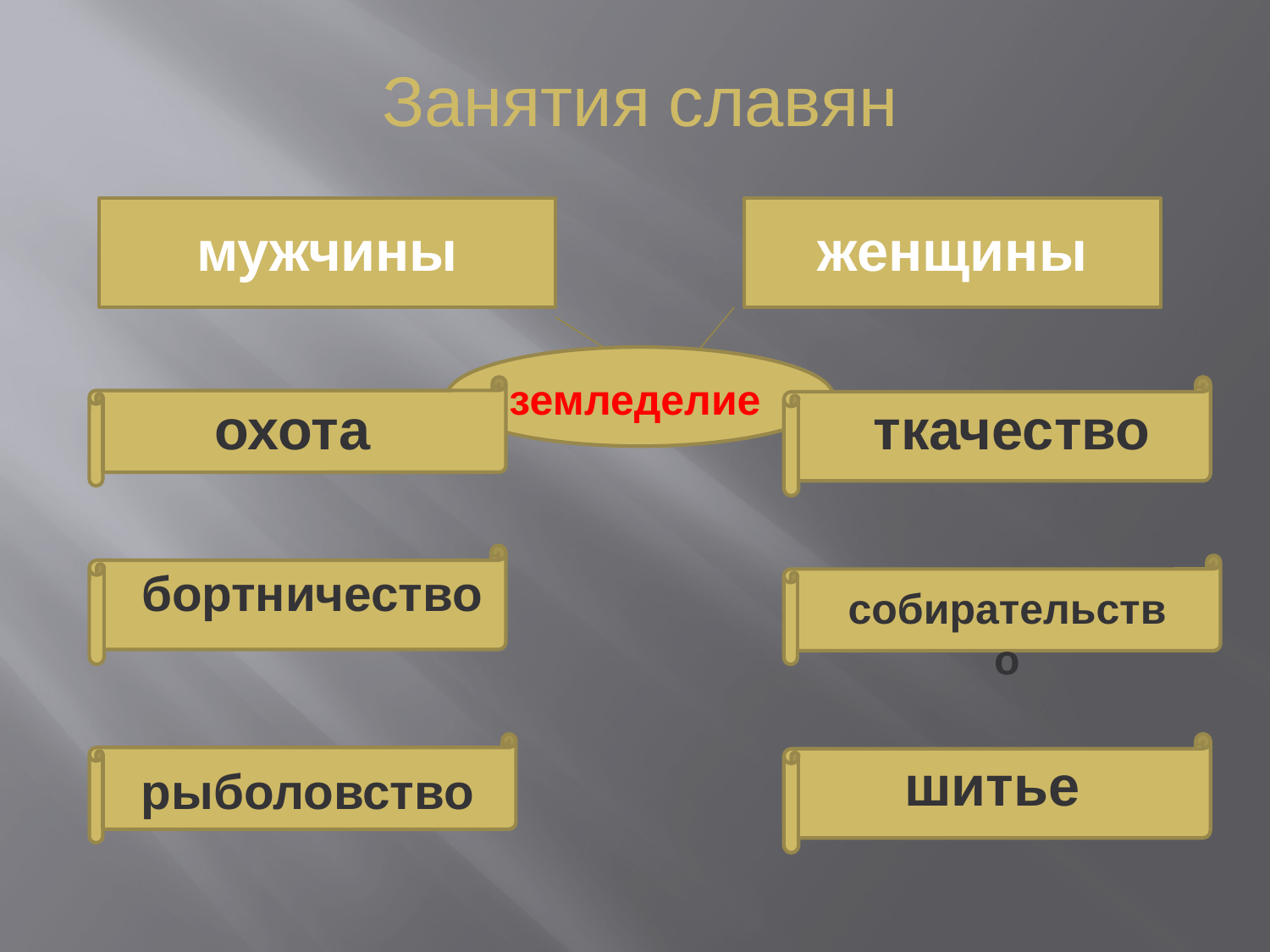

Занятия славян

мужчины
женщины

земледелие

охота
ткачество

бортничество

собирательство

шитье
рыболовство